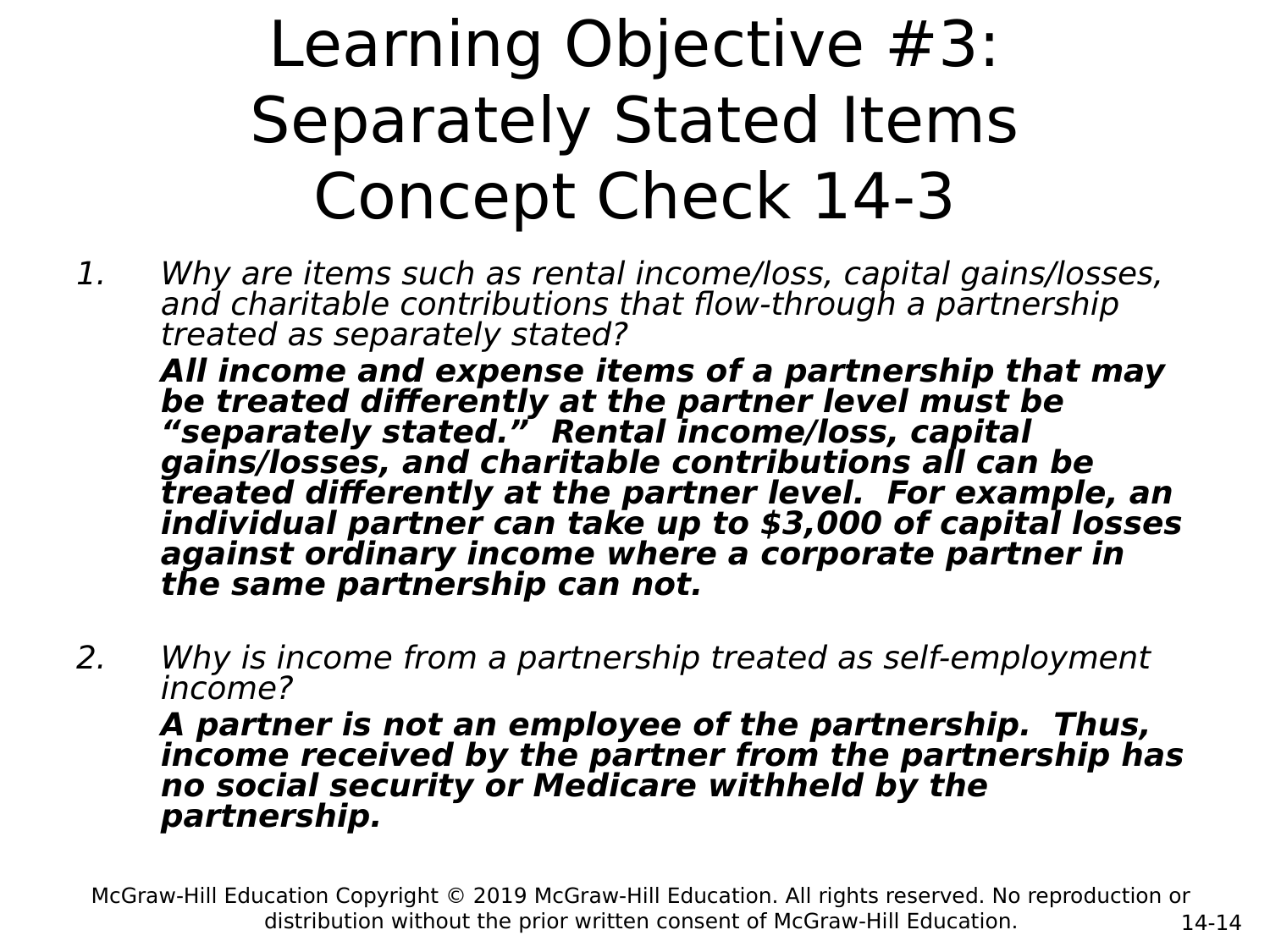

# Learning Objective #3: Separately Stated Items Concept Check 14-3
Why are items such as rental income/loss, capital gains/losses, and charitable contributions that flow-through a partnership treated as separately stated?
	All income and expense items of a partnership that may be treated differently at the partner level must be “separately stated.”  Rental income/loss, capital gains/losses, and charitable contributions all can be treated differently at the partner level.  For example, an individual partner can take up to $3,000 of capital losses against ordinary income where a corporate partner in the same partnership can not.

Why is income from a partnership treated as self-employment income?
	A partner is not an employee of the partnership.  Thus, income received by the partner from the partnership has no social security or Medicare withheld by the partnership.
McGraw-Hill Education Copyright © 2019 McGraw-Hill Education. All rights reserved. No reproduction or distribution without the prior written consent of McGraw-Hill Education.
14-14